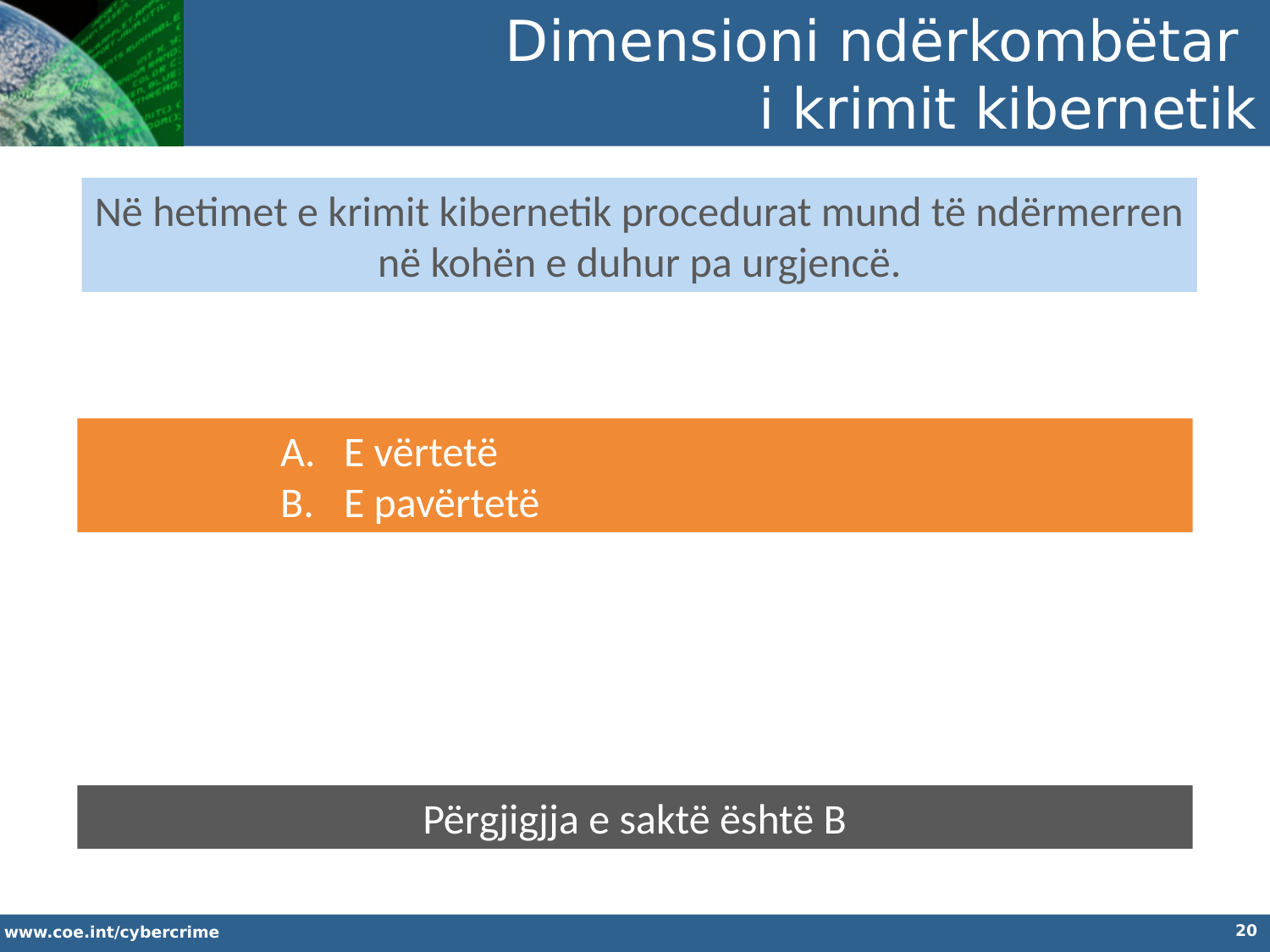

Dimensioni ndërkombëtar
i krimit kibernetik
Në hetimet e krimit kibernetik procedurat mund të ndërmerren në kohën e duhur pa urgjencë.
E vërtetë
E pavërtetë
Përgjigjja e saktë është B
20